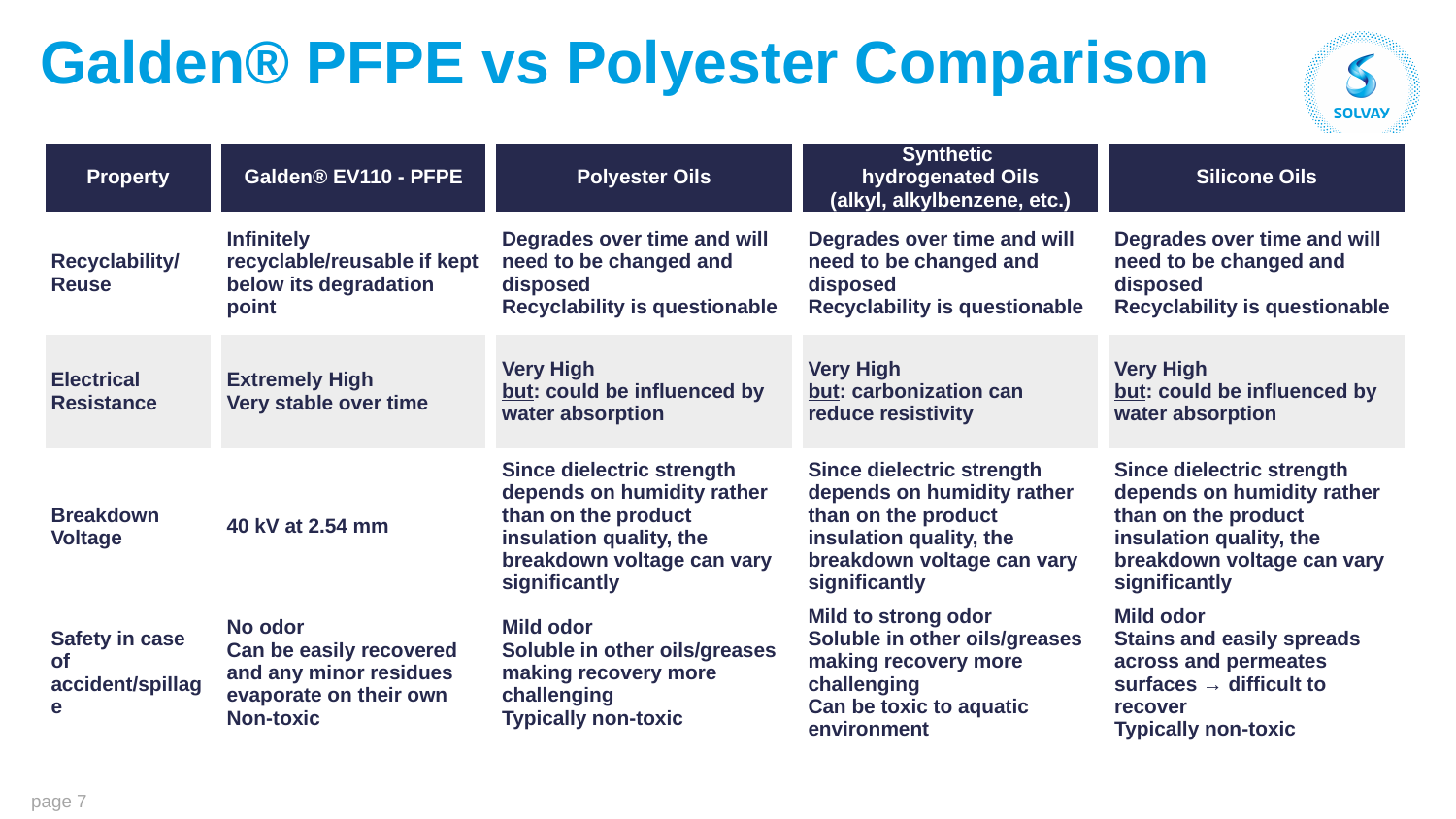

# Galden® PFPE vs Polyester Comparison
| Property | Galden® EV110 - PFPE | Polyester Oils | Synthetic hydrogenated Oils (alkyl, alkylbenzene, etc.) | Silicone Oils |
| --- | --- | --- | --- | --- |
| Recyclability/ Reuse | Infinitely recyclable/reusable if kept below its degradation point | Degrades over time and will need to be changed and disposed Recyclability is questionable | Degrades over time and will need to be changed and disposed Recyclability is questionable | Degrades over time and will need to be changed and disposed Recyclability is questionable |
| Electrical Resistance | Extremely High Very stable over time | Very High but: could be influenced by water absorption | Very High but: carbonization can reduce resistivity | Very High but: could be influenced by water absorption |
| Breakdown Voltage | 40 kV at 2.54 mm | Since dielectric strength depends on humidity rather than on the product insulation quality, the breakdown voltage can vary significantly | Since dielectric strength depends on humidity rather than on the product insulation quality, the breakdown voltage can vary significantly | Since dielectric strength depends on humidity rather than on the product insulation quality, the breakdown voltage can vary significantly |
| Safety in case of accident/spillage | No odor Can be easily recovered and any minor residues evaporate on their own Non-toxic | Mild odor Soluble in other oils/greases making recovery more challenging Typically non-toxic | Mild to strong odor Soluble in other oils/greases making recovery more challenging Can be toxic to aquatic environment | Mild odor Stains and easily spreads across and permeates surfaces → difficult to recover Typically non-toxic |
page 7